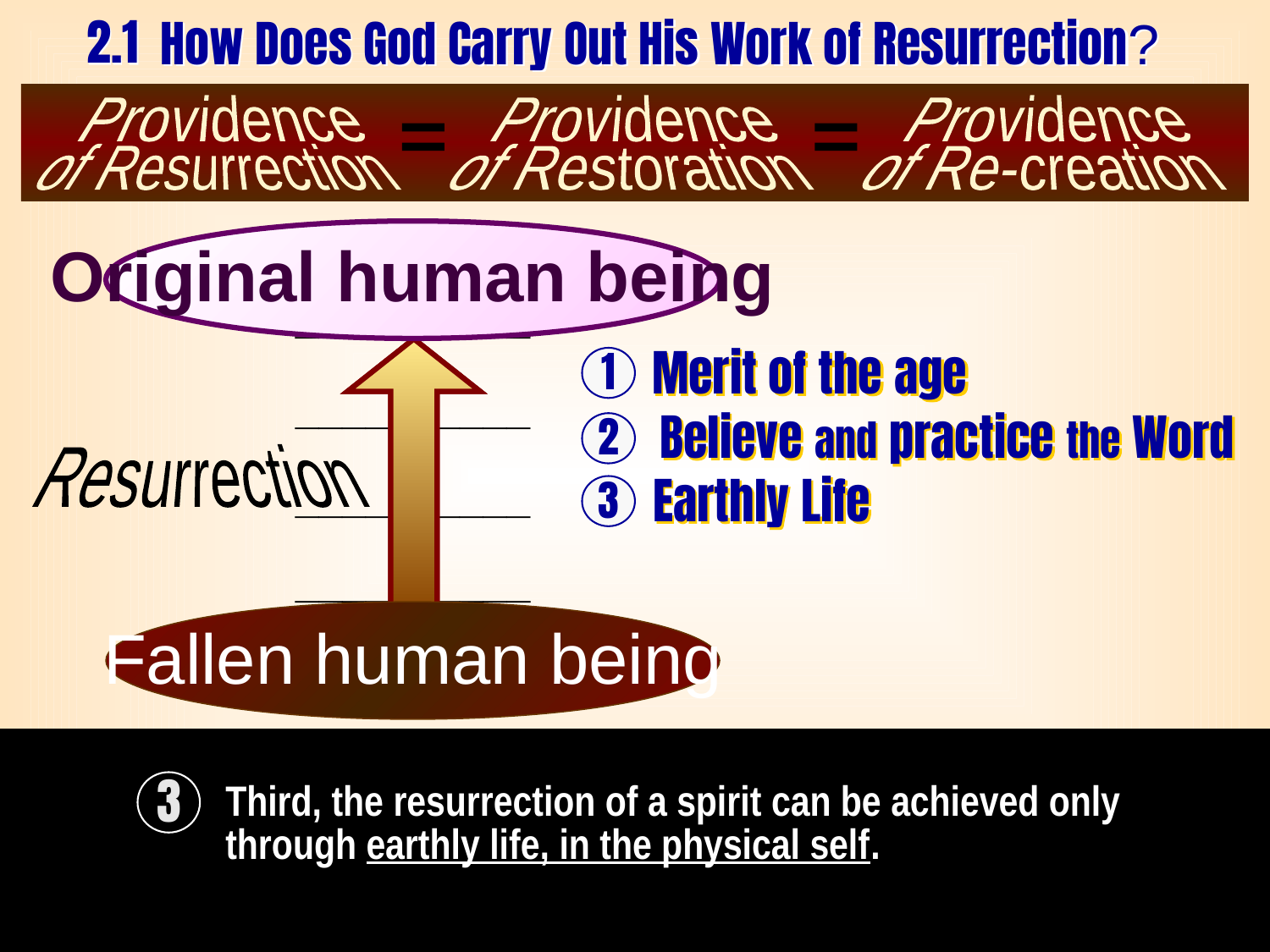

How Does God Carry Out His Work of Resurrection?
2.1

Providence
Providence
Providence
___________
___________
___________
___________
of Resurrection
of Restoration
of Re-creation
Original human being

___________
___________
___________
___________

1
Merit of the age
Believe and practice the Word
2
Resurrection
Earthly Life
3
Fallen human being

3
Third, the resurrection of a spirit can be achieved only through earthly life, in the physical self.